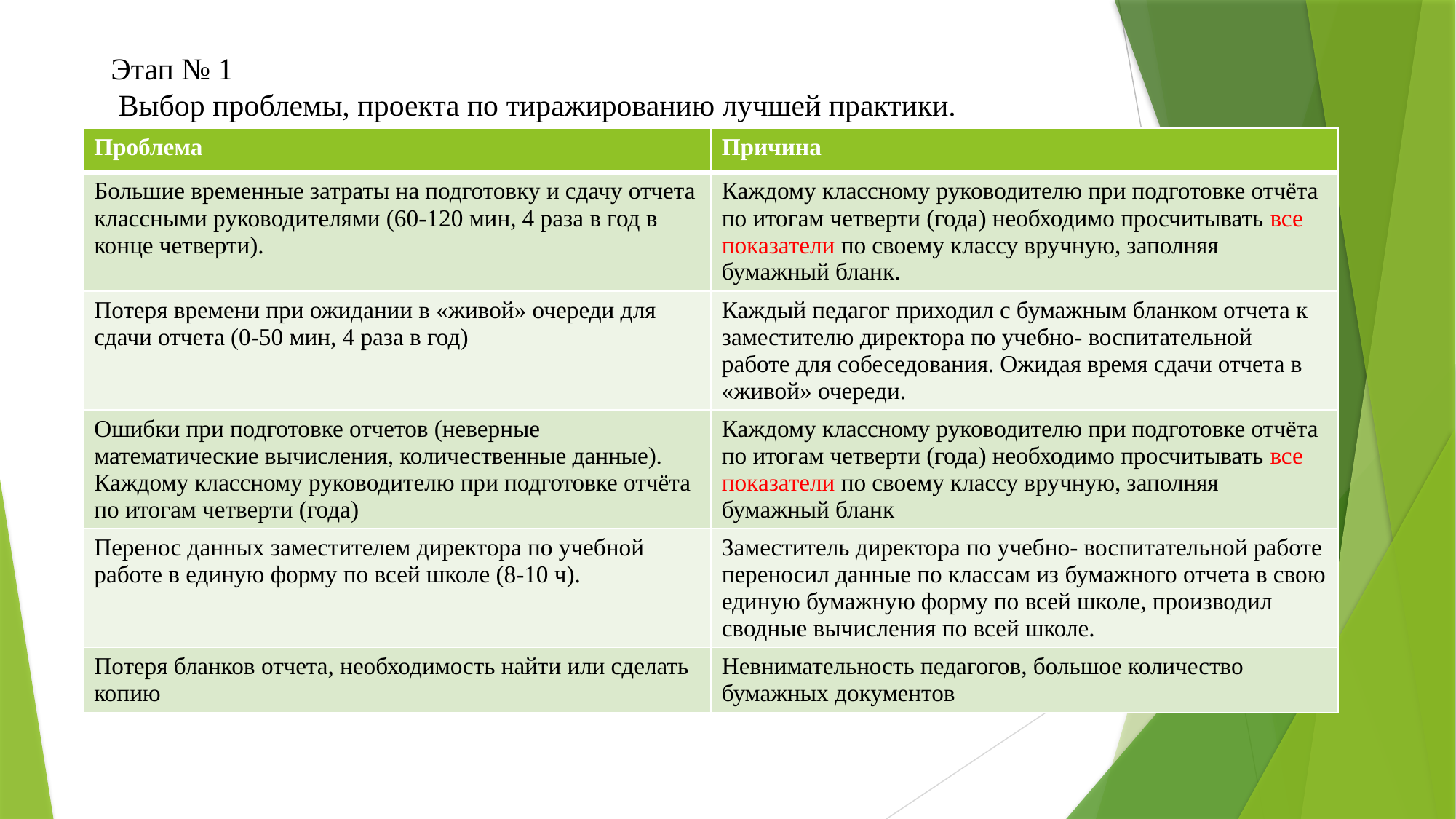

# Этап № 1 Выбор проблемы, проекта по тиражированию лучшей практики.
| Проблема | Причина |
| --- | --- |
| Большие временные затраты на подготовку и сдачу отчета классными руководителями (60-120 мин, 4 раза в год в конце четверти). | Каждому классному руководителю при подготовке отчёта по итогам четверти (года) необходимо просчитывать все показатели по своему классу вручную, заполняя бумажный бланк. |
| Потеря времени при ожидании в «живой» очереди для сдачи отчета (0-50 мин, 4 раза в год) | Каждый педагог приходил с бумажным бланком отчета к заместителю директора по учебно- воспитательной работе для собеседования. Ожидая время сдачи отчета в «живой» очереди. |
| Ошибки при подготовке отчетов (неверные математические вычисления, количественные данные). Каждому классному руководителю при подготовке отчёта по итогам четверти (года) | Каждому классному руководителю при подготовке отчёта по итогам четверти (года) необходимо просчитывать все показатели по своему классу вручную, заполняя бумажный бланк |
| Перенос данных заместителем директора по учебной работе в единую форму по всей школе (8-10 ч). | Заместитель директора по учебно- воспитательной работе переносил данные по классам из бумажного отчета в свою единую бумажную форму по всей школе, производил сводные вычисления по всей школе. |
| Потеря бланков отчета, необходимость найти или сделать копию | Невнимательность педагогов, большое количество бумажных документов |